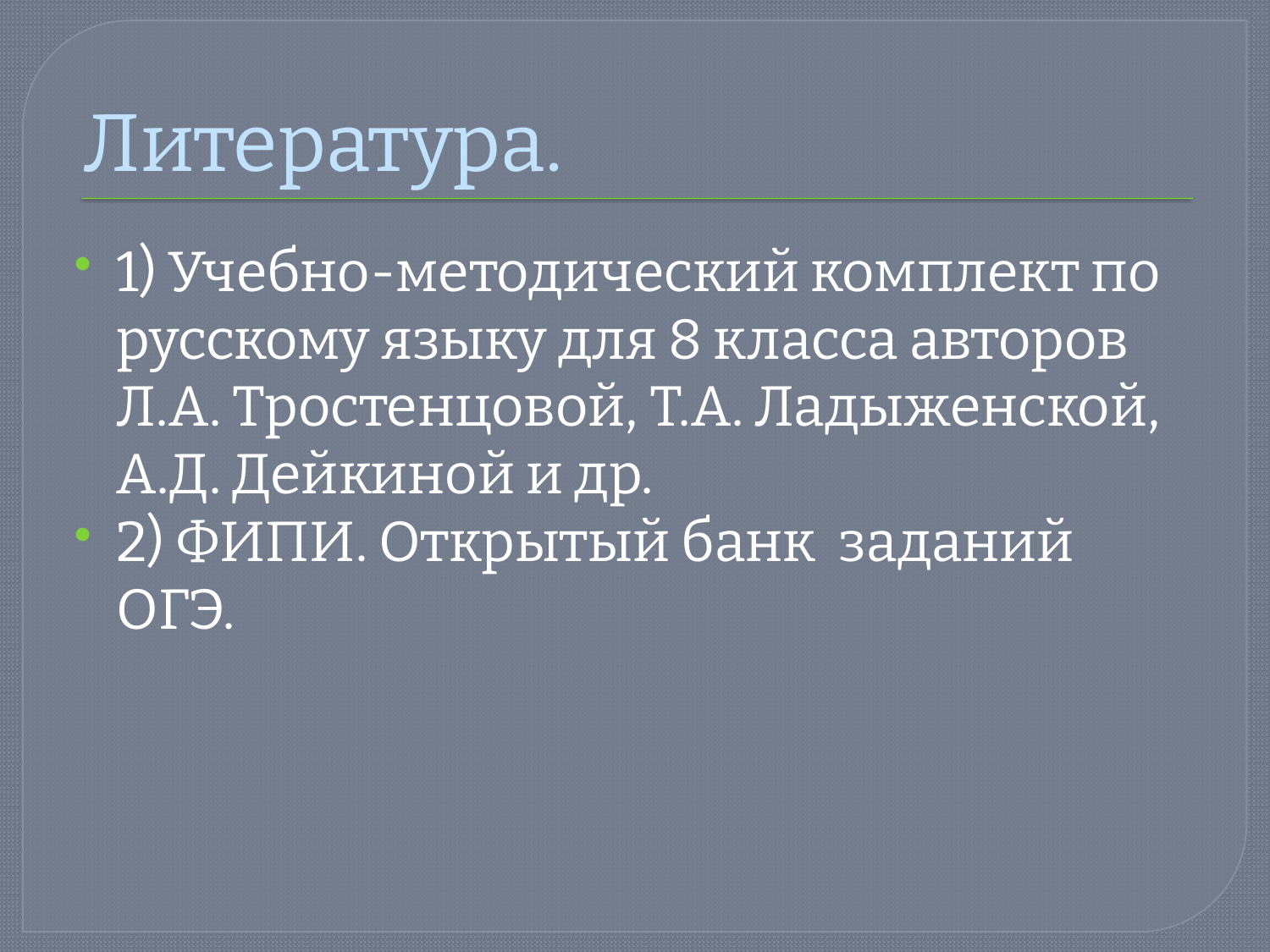

# Литература.
1) Учебно-методический комплект по русскому языку для 8 класса авторов Л.А. Тростенцовой, Т.А. Ладыженской, А.Д. Дейкиной и др.
2) ФИПИ. Открытый банк  заданий ОГЭ.